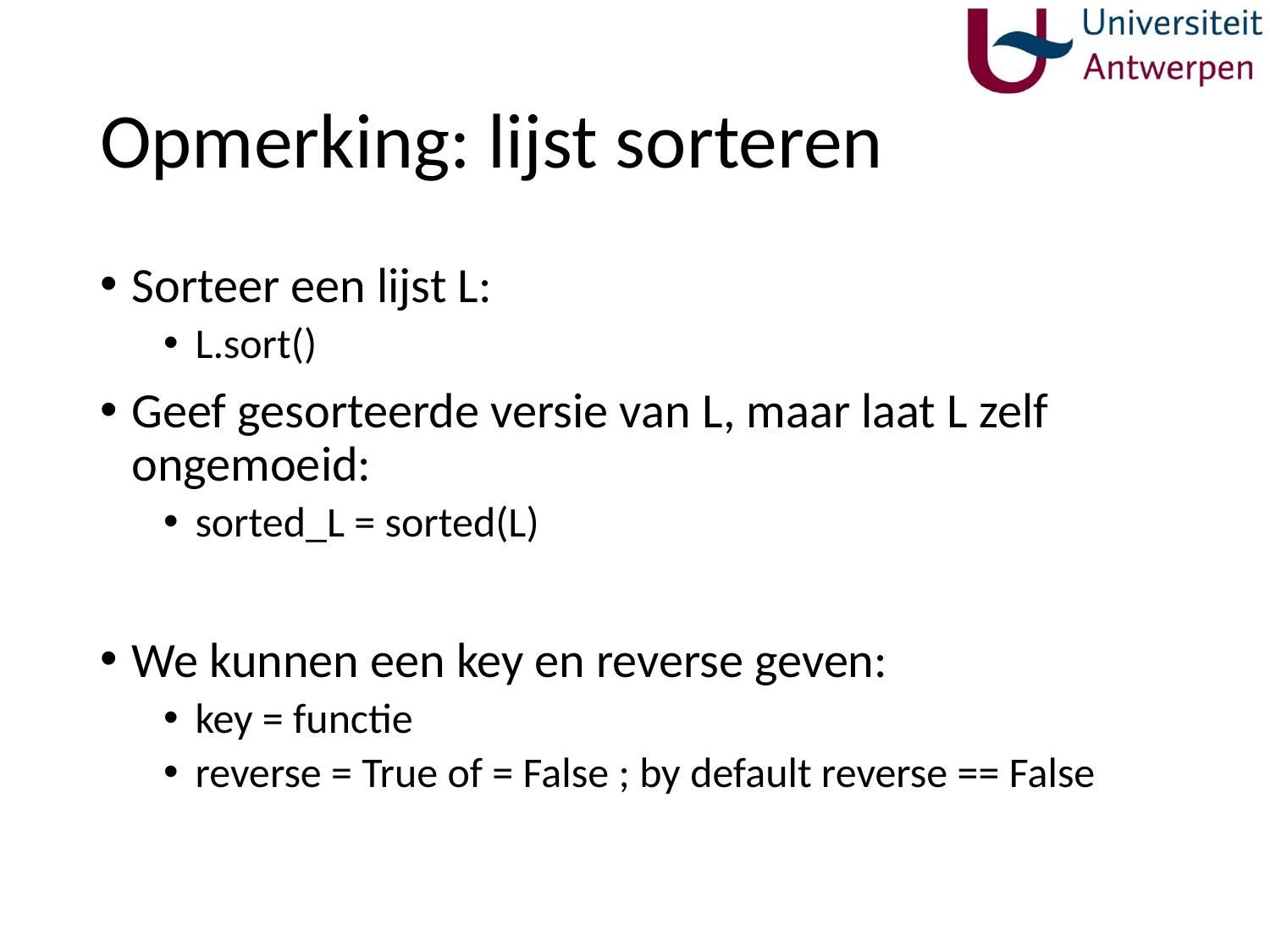

# Opmerking: lijst sorteren
Sorteer een lijst L:
L.sort()
Geef gesorteerde versie van L, maar laat L zelf ongemoeid:
sorted_L = sorted(L)

We kunnen een key en reverse geven:
key = functie
reverse = True of = False ; by default reverse == False